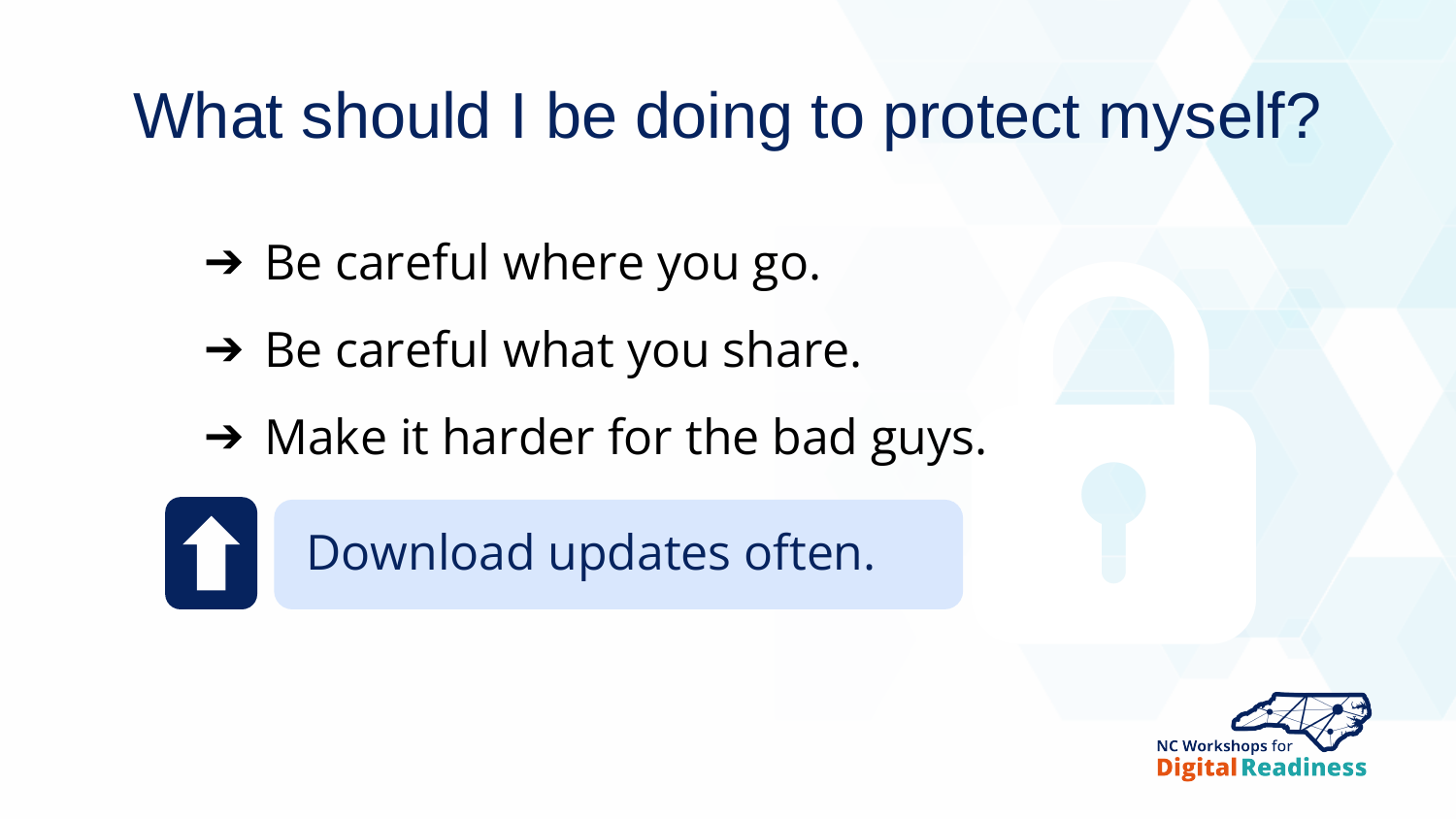

What should I be doing to protect myself?
Be careful where you go.
Be careful what you share.
Make it harder for the bad guys.

Download updates often.